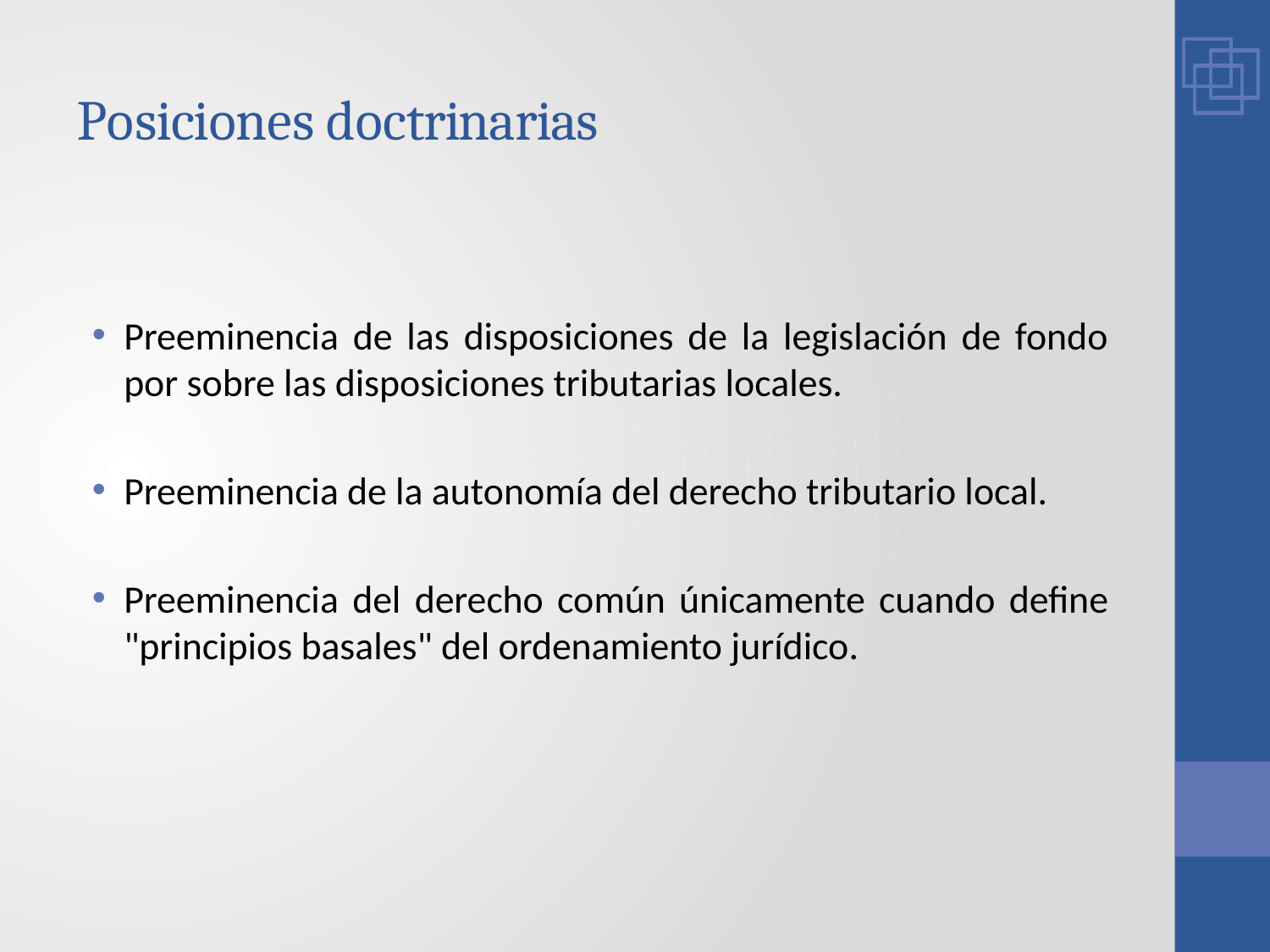

# Posiciones doctrinarias

Preeminencia de las disposiciones de la legislación de fondo por sobre las disposiciones tributarias locales.

Preeminencia de la autonomía del derecho tributario local.

Preeminencia del derecho común únicamente cuando define "principios basales" del ordenamiento jurídico.